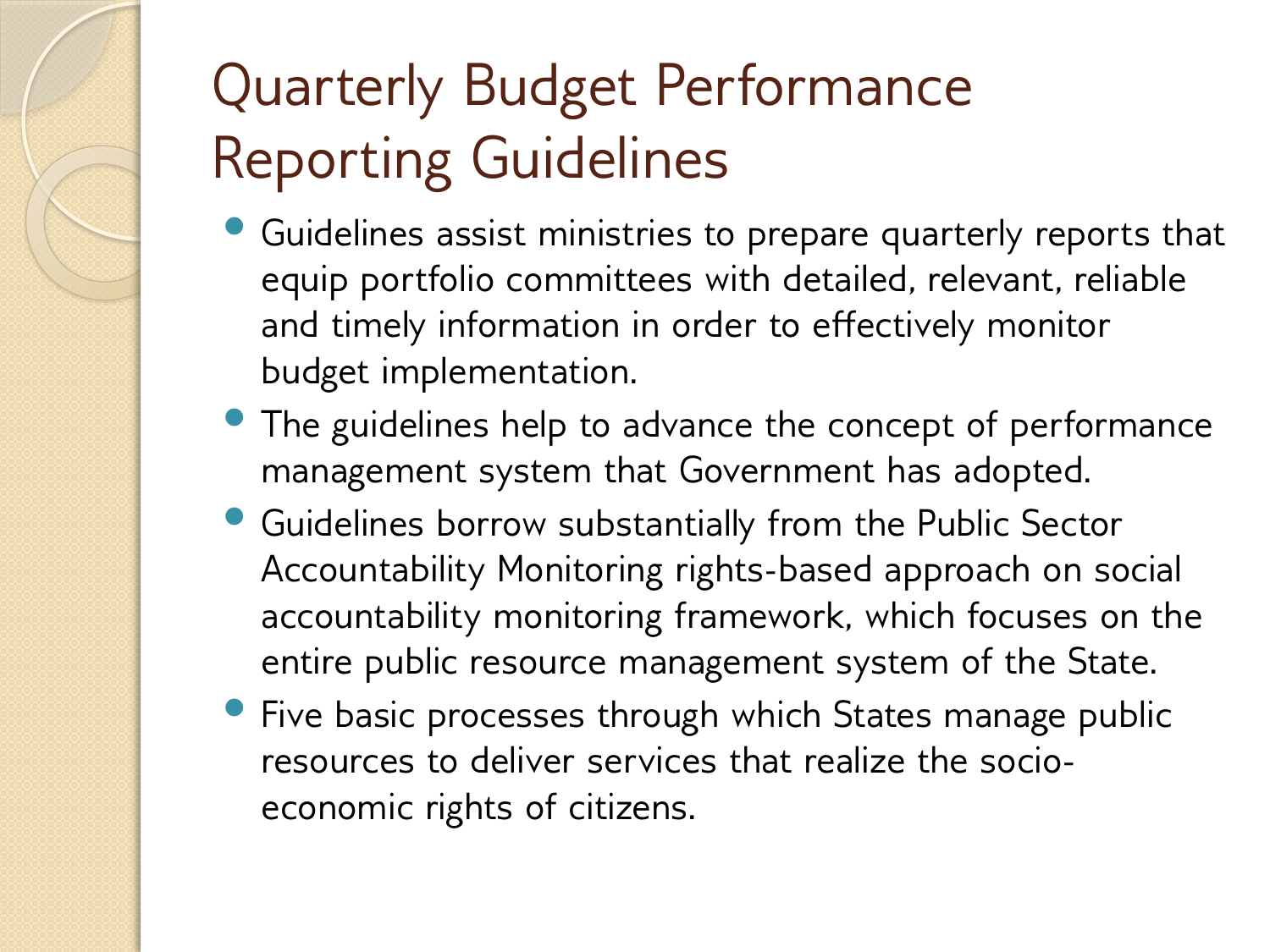

# Quarterly Budget Performance Reporting Guidelines
Guidelines assist ministries to prepare quarterly reports that equip portfolio committees with detailed, relevant, reliable and timely information in order to effectively monitor budget implementation.
The guidelines help to advance the concept of performance management system that Government has adopted.
Guidelines borrow substantially from the Public Sector Accountability Monitoring rights-based approach on social accountability monitoring framework, which focuses on the entire public resource management system of the State.
Five basic processes through which States manage public resources to deliver services that realize the socio-economic rights of citizens.